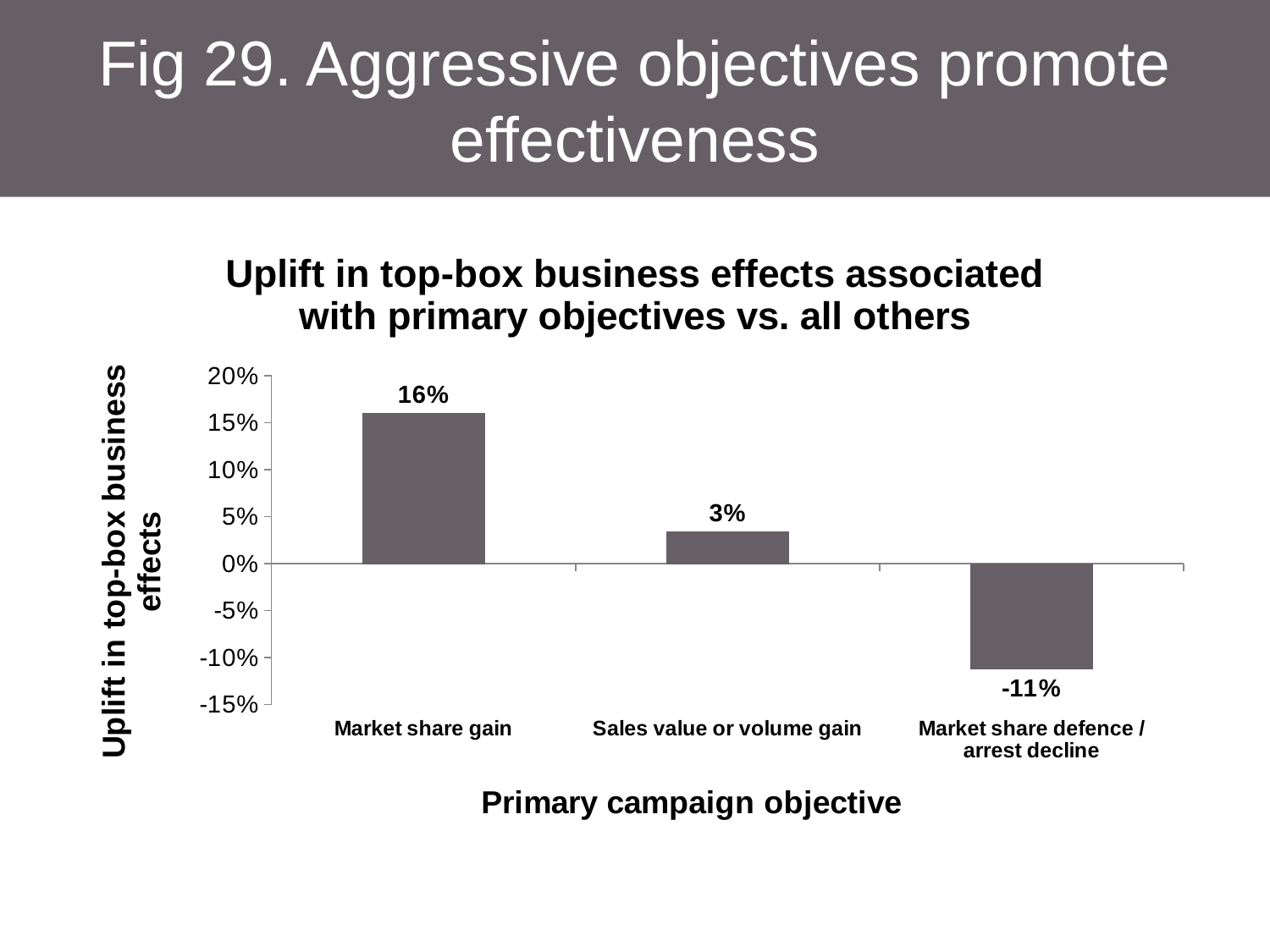

# Fig 29. Aggressive objectives promote effectiveness

### Chart: Uplift in top-box business effects associated with primary objectives vs. all others

| Category | Uplift in top-box business effects |
|---|---|
| Market share gain | 0.160199004975124 |
| Sales value or volume gain | 0.0342465753424658 |
| Market share defence / arrest decline | -0.112433862433862 |